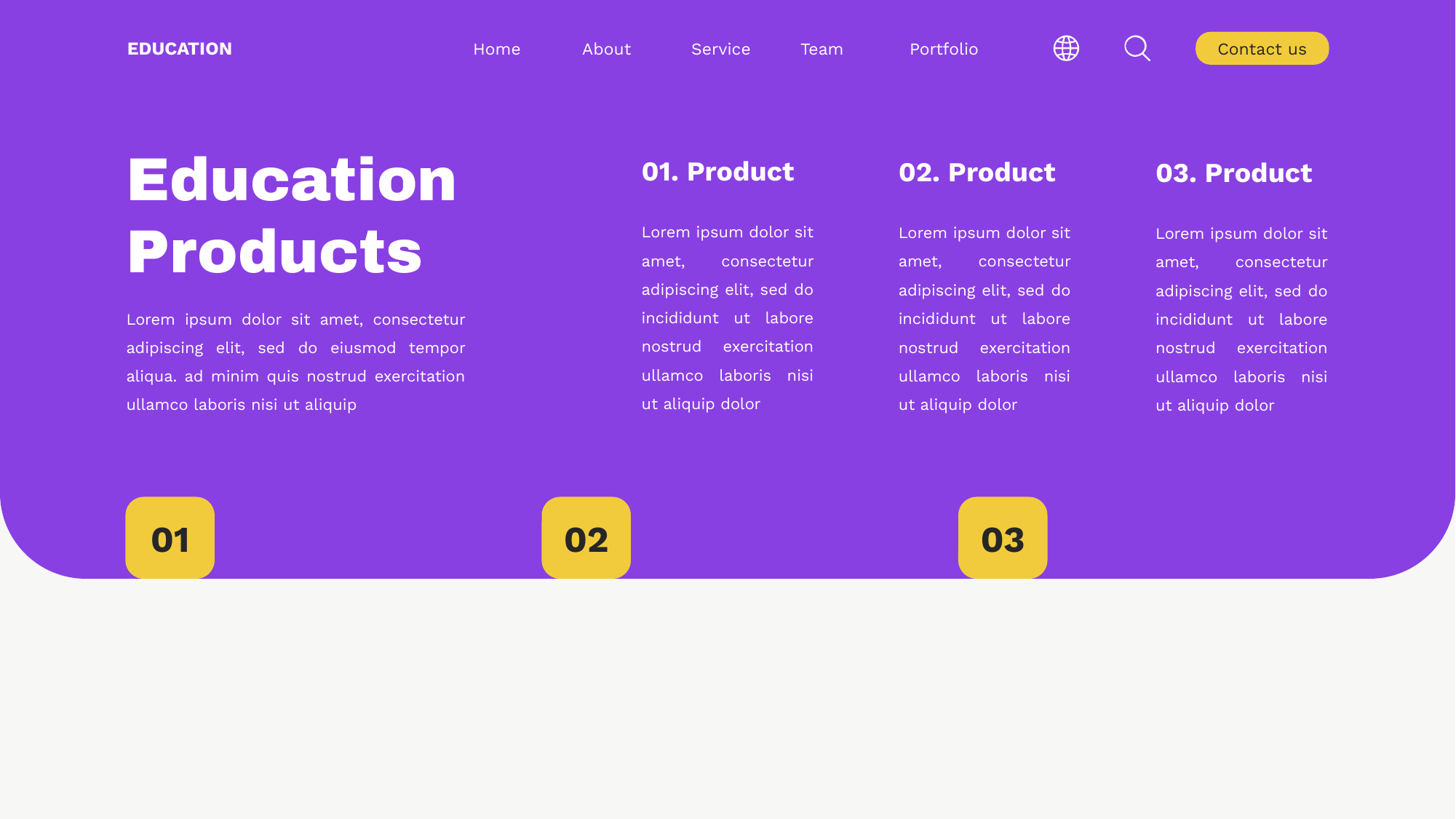

EDUCATION
Contact us
Home	About	Service	Team	Portfolio

Education
Products
01. Product
02. Product
03. Product
Lorem ipsum dolor sit amet, consectetur adipiscing elit, sed do incididunt ut labore nostrud exercitation ullamco laboris nisi ut aliquip dolor
Lorem ipsum dolor sit amet, consectetur adipiscing elit, sed do incididunt ut labore nostrud exercitation ullamco laboris nisi ut aliquip dolor
Lorem ipsum dolor sit amet, consectetur adipiscing elit, sed do incididunt ut labore nostrud exercitation ullamco laboris nisi ut aliquip dolor
Lorem ipsum dolor sit amet, consectetur adipiscing elit, sed do eiusmod tempor aliqua. ad minim quis nostrud exercitation ullamco laboris nisi ut aliquip

01
02
03